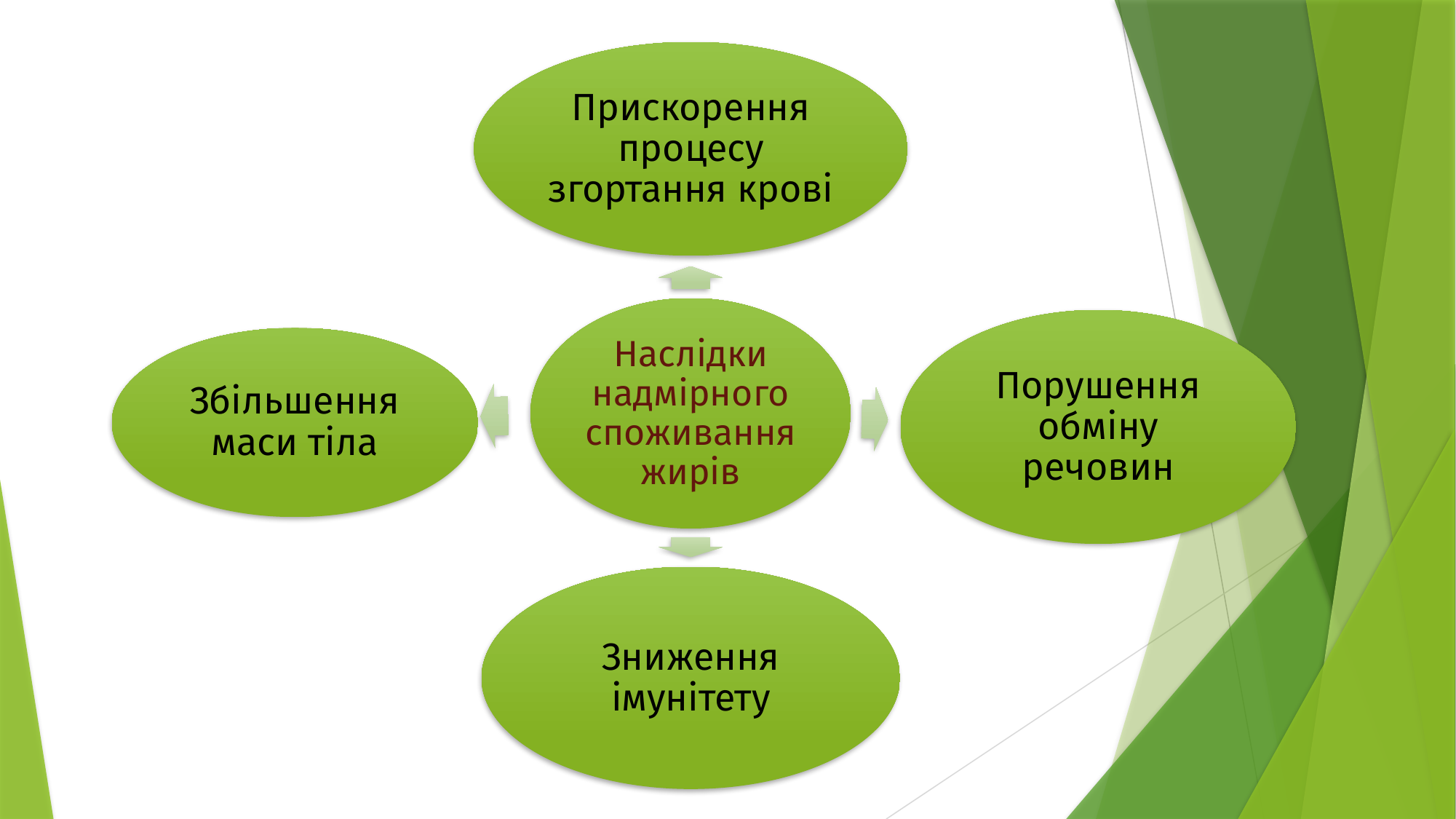

Наслідки надмірного споживання жирів

Прискорення процесу згортання крові

Порушення обміну речовин

Зниження імунітету

Збільшення маси тіла